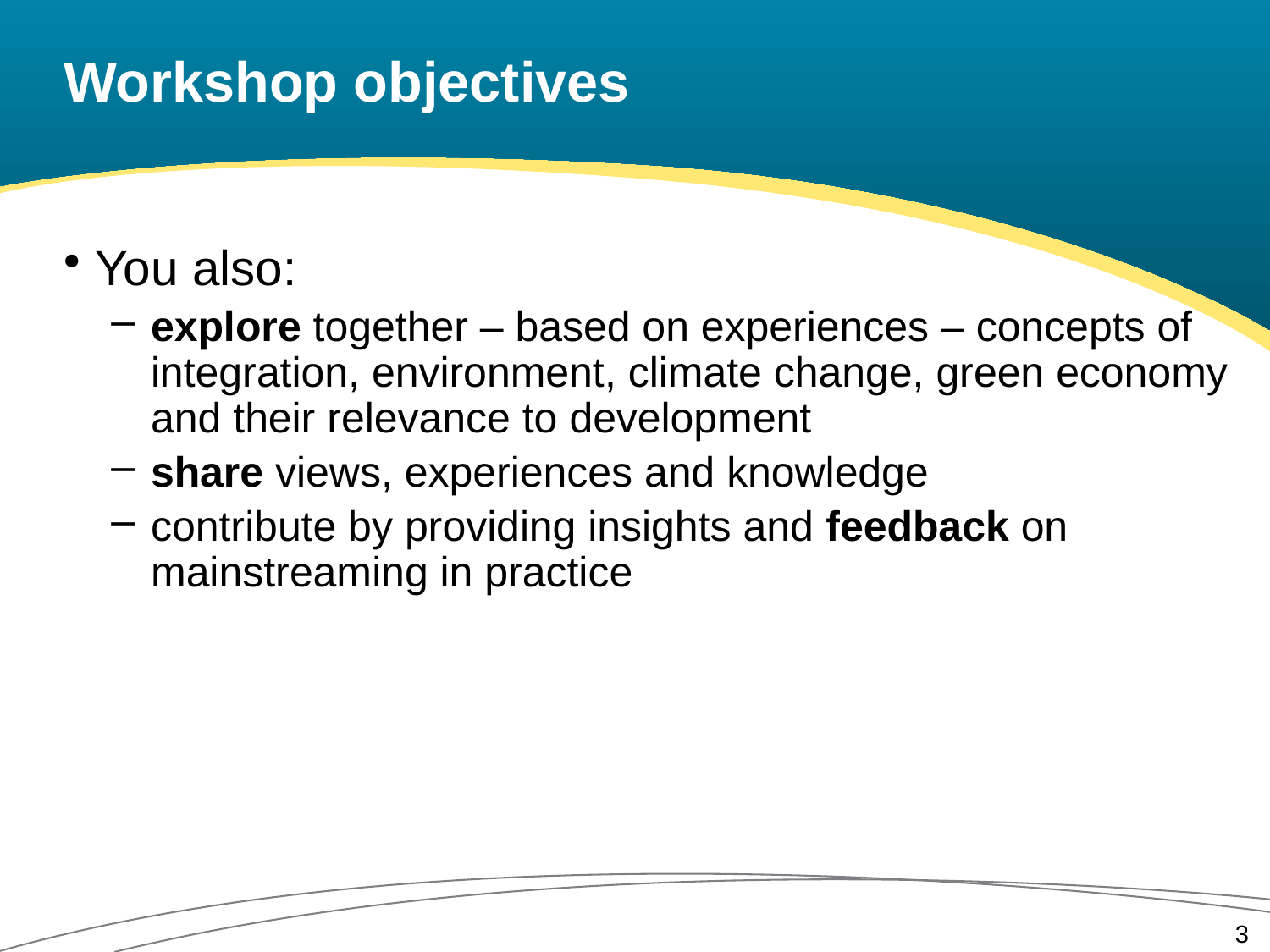

# Workshop objectives
You also:
explore together – based on experiences – concepts of integration, environment, climate change, green economy and their relevance to development
share views, experiences and knowledge
contribute by providing insights and feedback on mainstreaming in practice

3